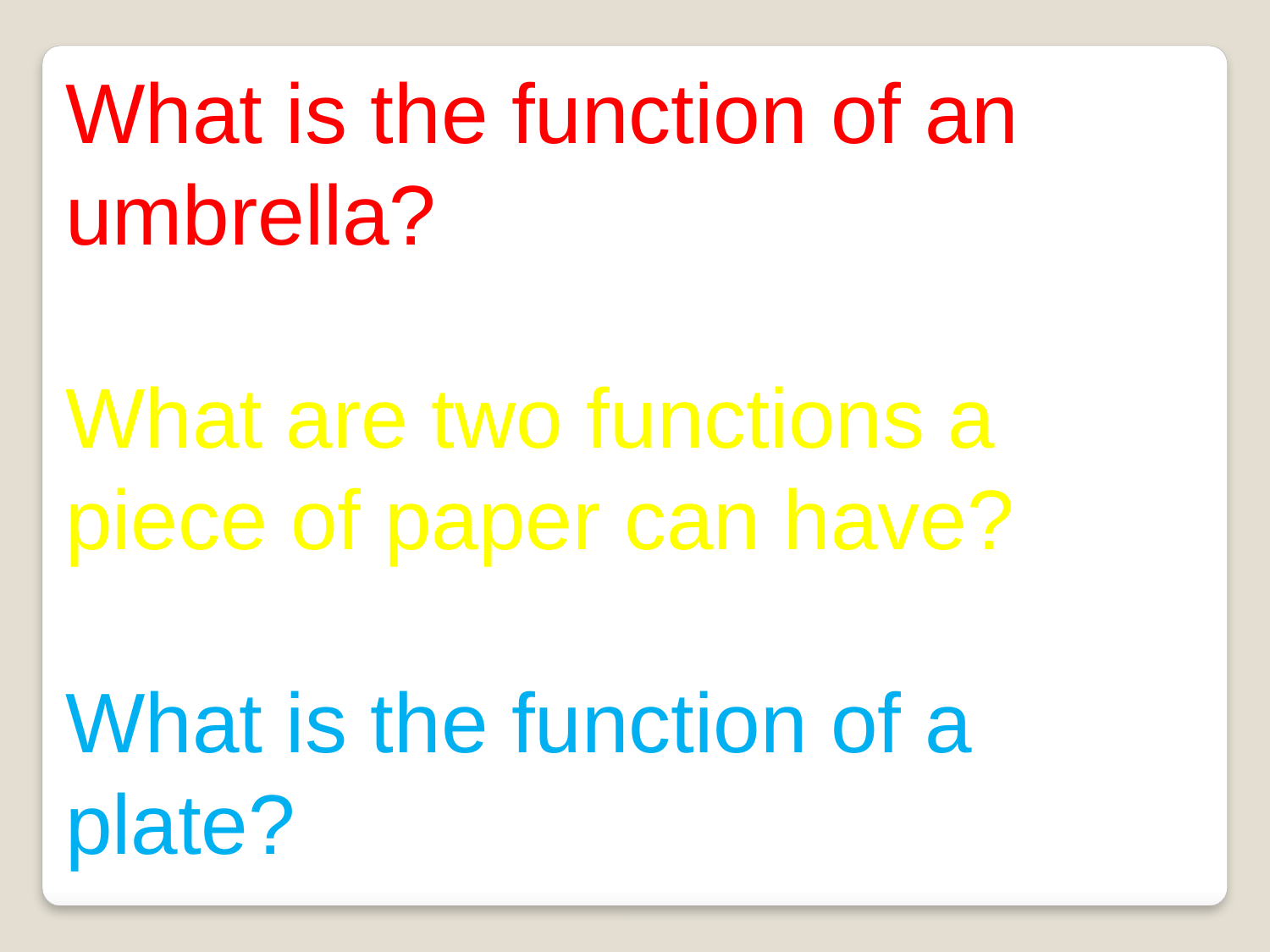

What is the function of an umbrella?

What are two functions a piece of paper can have?

What is the function of a plate?